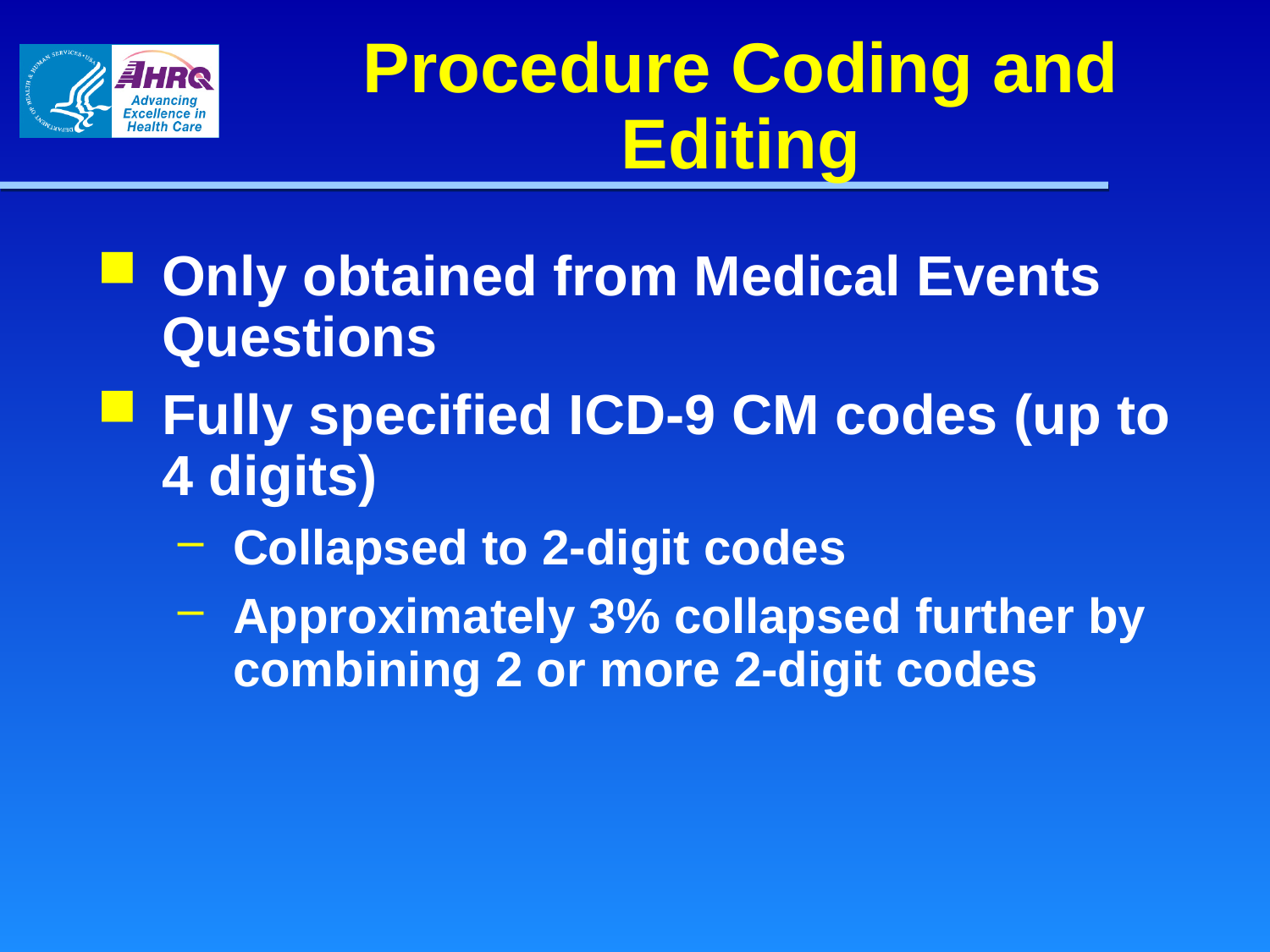

Procedure Coding and Editing

Only obtained from Medical Events Questions
Fully specified ICD-9 CM codes (up to 4 digits)
Collapsed to 2-digit codes
Approximately 3% collapsed further by combining 2 or more 2-digit codes